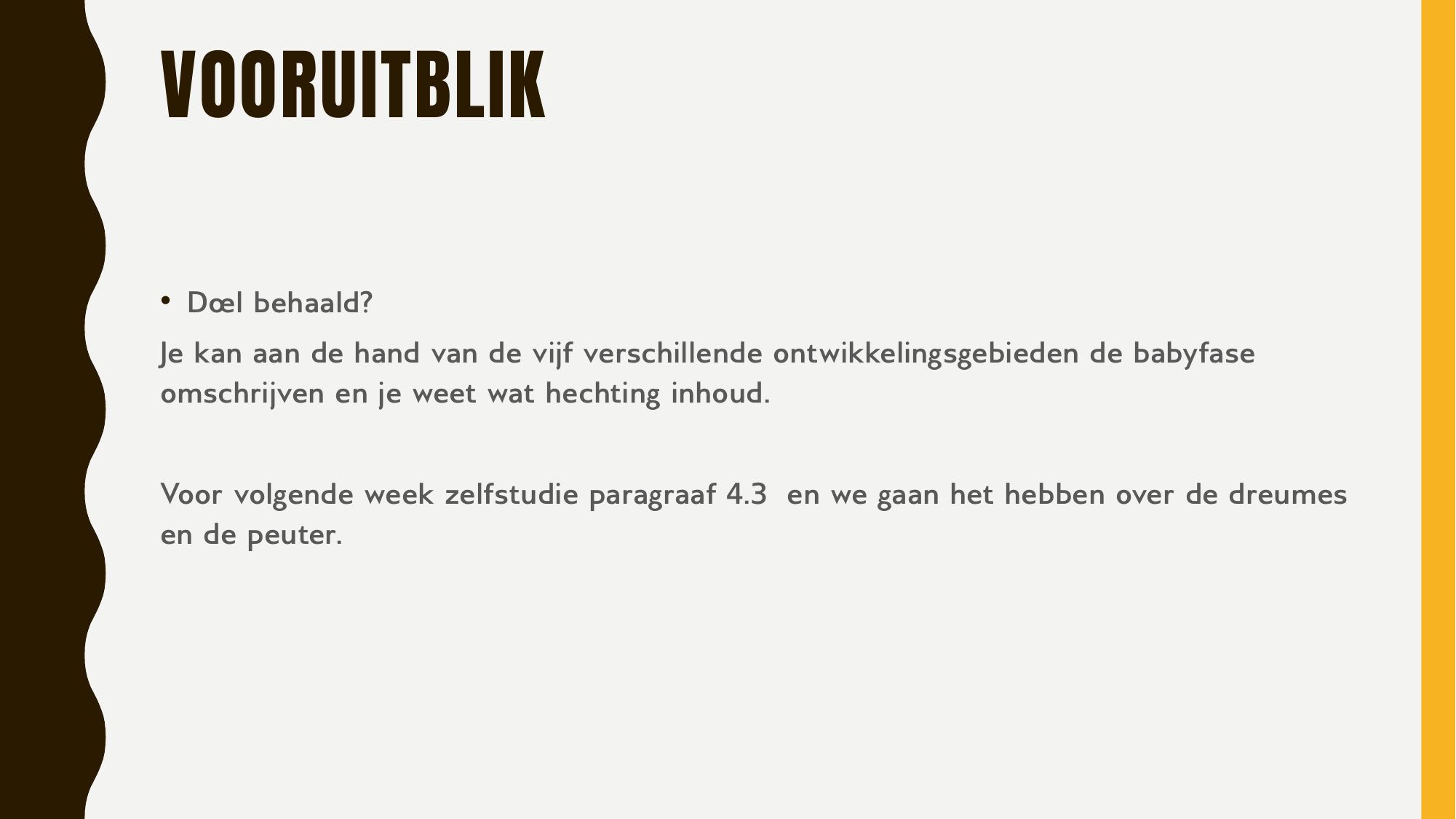

# Vooruitblik
Doel behaald?
Je kan aan de hand van de vijf verschillende ontwikkelingsgebieden de babyfase omschrijven en je weet wat hechting inhoud.

Voor volgende week zelfstudie paragraaf 4.3  en we gaan het hebben over de dreumes en de peuter.